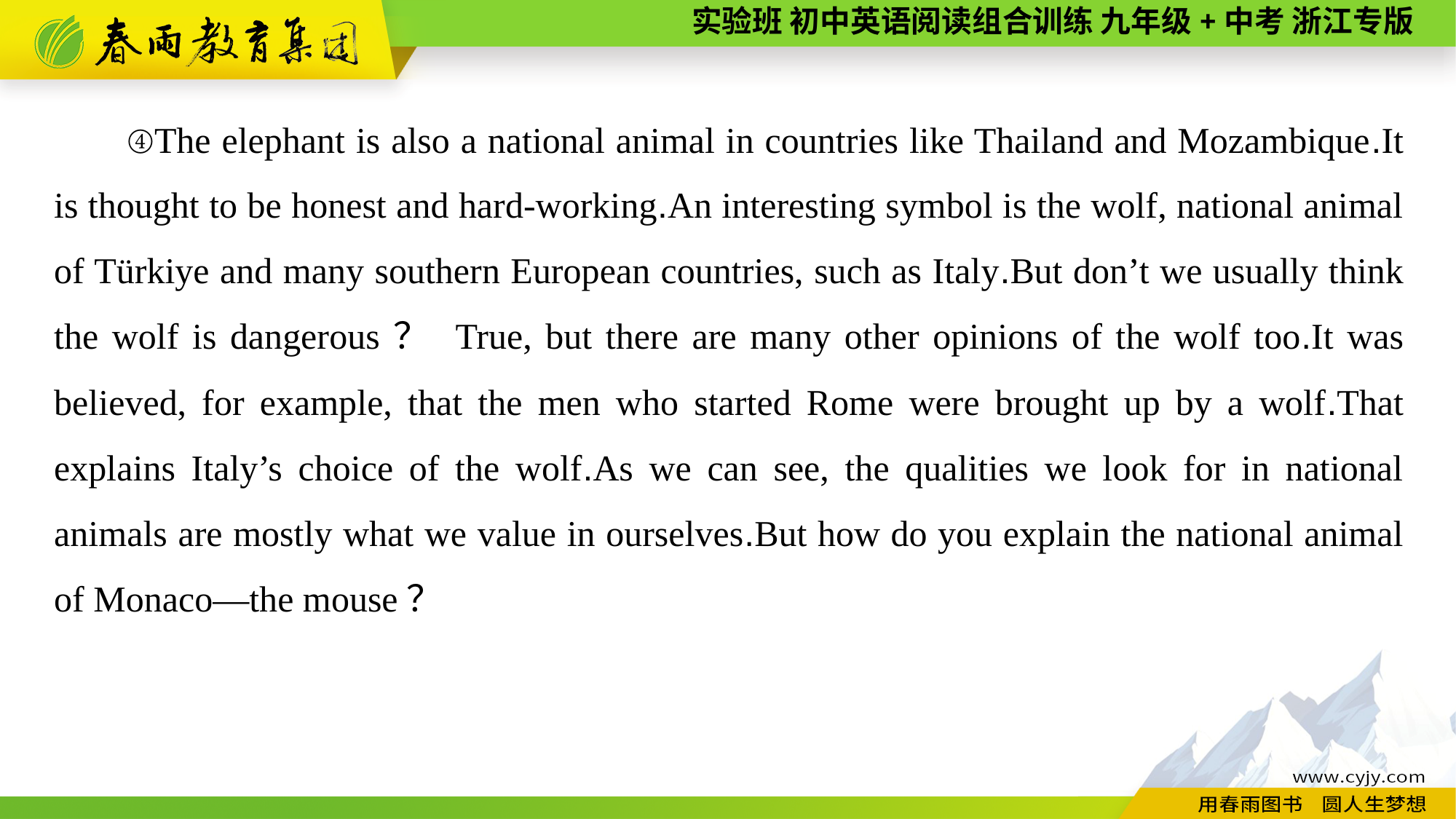

④The elephant is also a national animal in countries like Thailand and Mozambique.It is thought to be honest and hard-working.An interesting symbol is the wolf, national animal of Türkiye and many southern European countries, such as Italy.But don’t we usually think the wolf is dangerous？ True, but there are many other opinions of the wolf too.It was believed, for example, that the men who started Rome were brought up by a wolf.That explains Italy’s choice of the wolf.As we can see, the qualities we look for in national animals are mostly what we value in ourselves.But how do you explain the national animal of Monaco—the mouse？